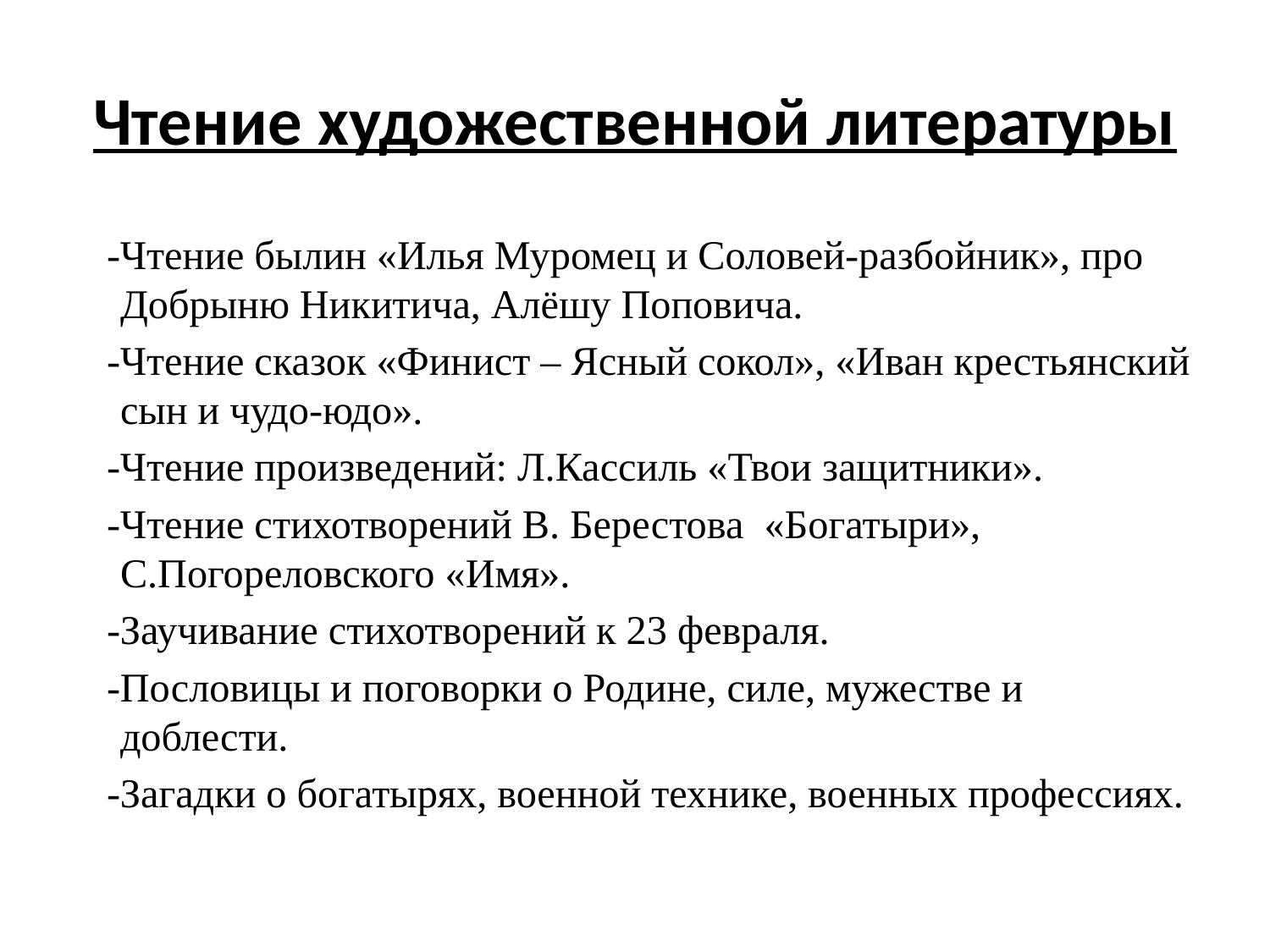

# Чтение художественной литературы
   -Чтение былин «Илья Муромец и Соловей-разбойник», про Добрыню Никитича, Алёшу Поповича.
   -Чтение сказок «Финист – Ясный сокол», «Иван крестьянский сын и чудо-юдо».
   -Чтение произведений: Л.Кассиль «Твои защитники».
   -Чтение стихотворений В. Берестова  «Богатыри», С.Погореловского «Имя».
   -Заучивание стихотворений к 23 февраля.
   -Пословицы и поговорки о Родине, силе, мужестве и доблести.
   -Загадки о богатырях, военной технике, военных профессиях.